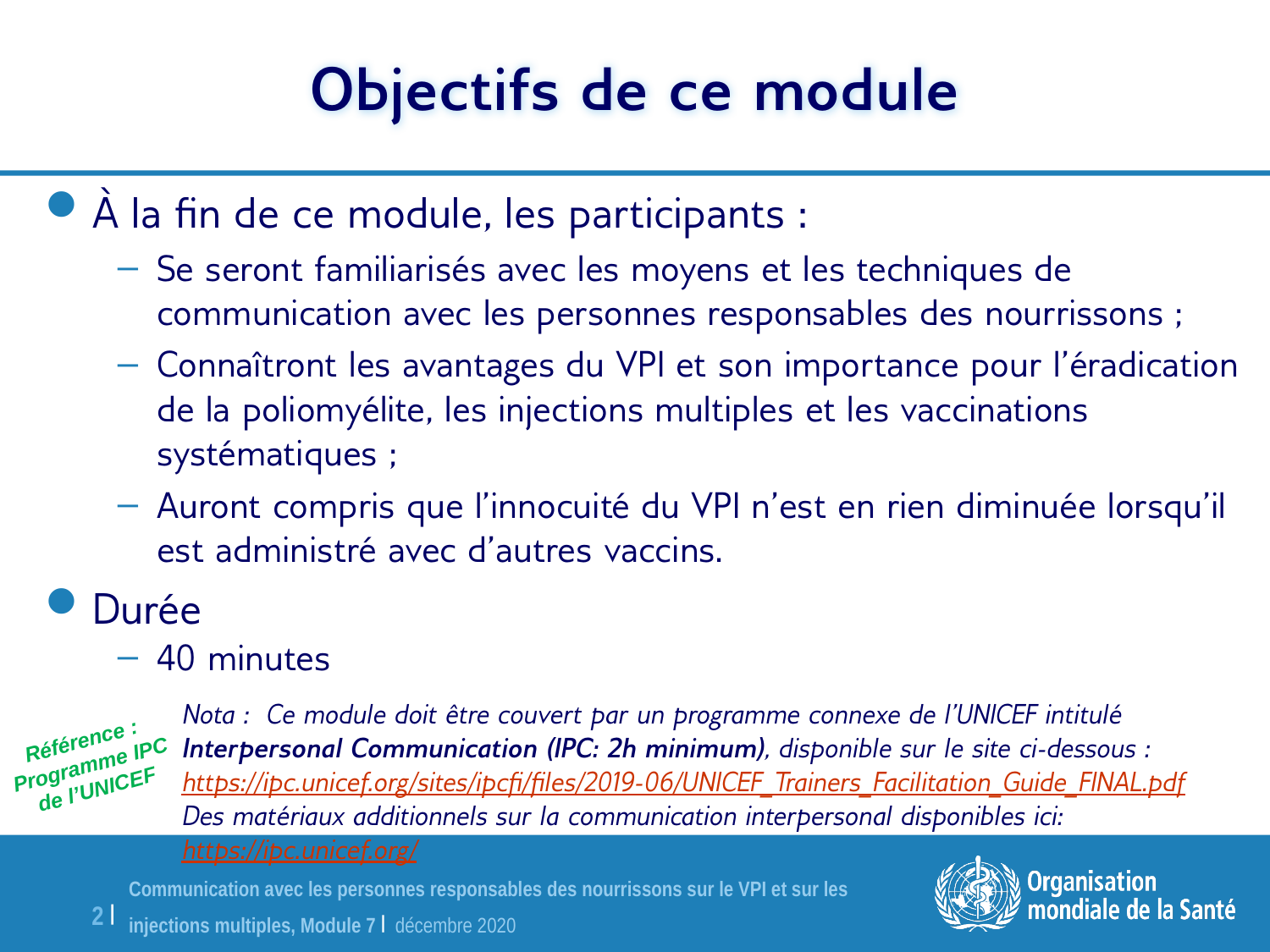

Objectifs de ce module
À la fin de ce module, les participants :
Se seront familiarisés avec les moyens et les techniques de communication avec les personnes responsables des nourrissons ;
Connaîtront les avantages du VPI et son importance pour l’éradication de la poliomyélite, les injections multiples et les vaccinations systématiques ;
Auront compris que l’innocuité du VPI n’est en rien diminuée lorsqu’il est administré avec d’autres vaccins.
Durée
40 minutes

Nota :  Ce module doit être couvert par un programme connexe de l’UNICEF intitulé Interpersonal Communication (IPC: 2h minimum), disponible sur le site ci-dessous :
https://ipc.unicef.org/sites/ipcfi/files/2019-06/UNICEF_Trainers_Facilitation_Guide_FINAL.pdf
Des matériaux additionnels sur la communication interpersonal disponibles ici:  https://ipc.unicef.org/

Référence :
Programme IPC de l’UNICEF